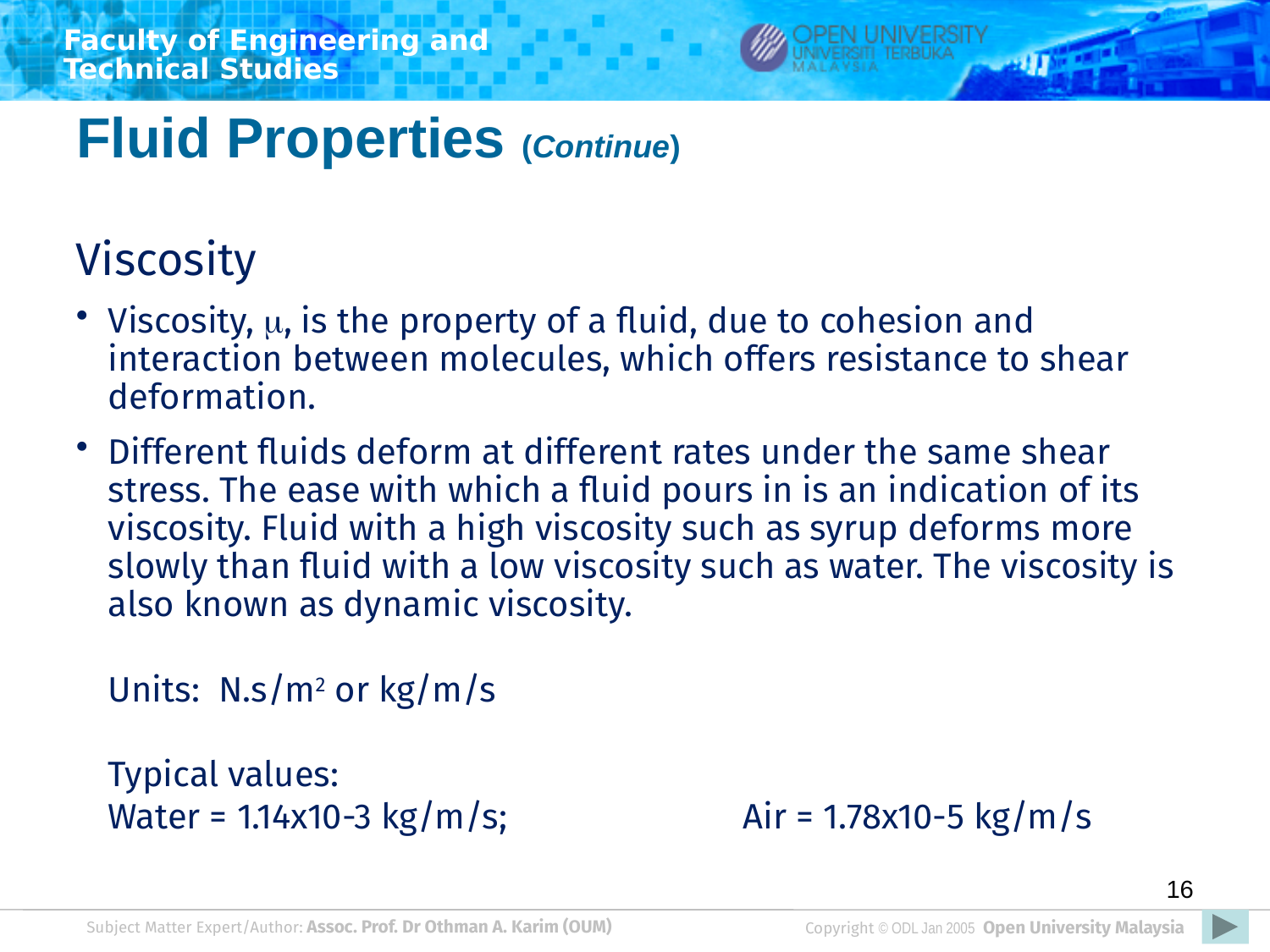

# Fluid Properties (Continue)
Viscosity
Viscosity, μ, is the property of a fluid, due to cohesion and interaction between molecules, which offers resistance to shear deformation.
Different fluids deform at different rates under the same shear stress. The ease with which a fluid pours in is an indication of its viscosity. Fluid with a high viscosity such as syrup deforms more slowly than fluid with a low viscosity such as water. The viscosity is also known as dynamic viscosity.

	Units:  N.s/m2 or kg/m/s

	Typical values:
	Water = 1.14x10-3 kg/m/s;		Air = 1.78x10-5 kg/m/s

16
Copyright © ODL Jan 2005  Open University Malaysia